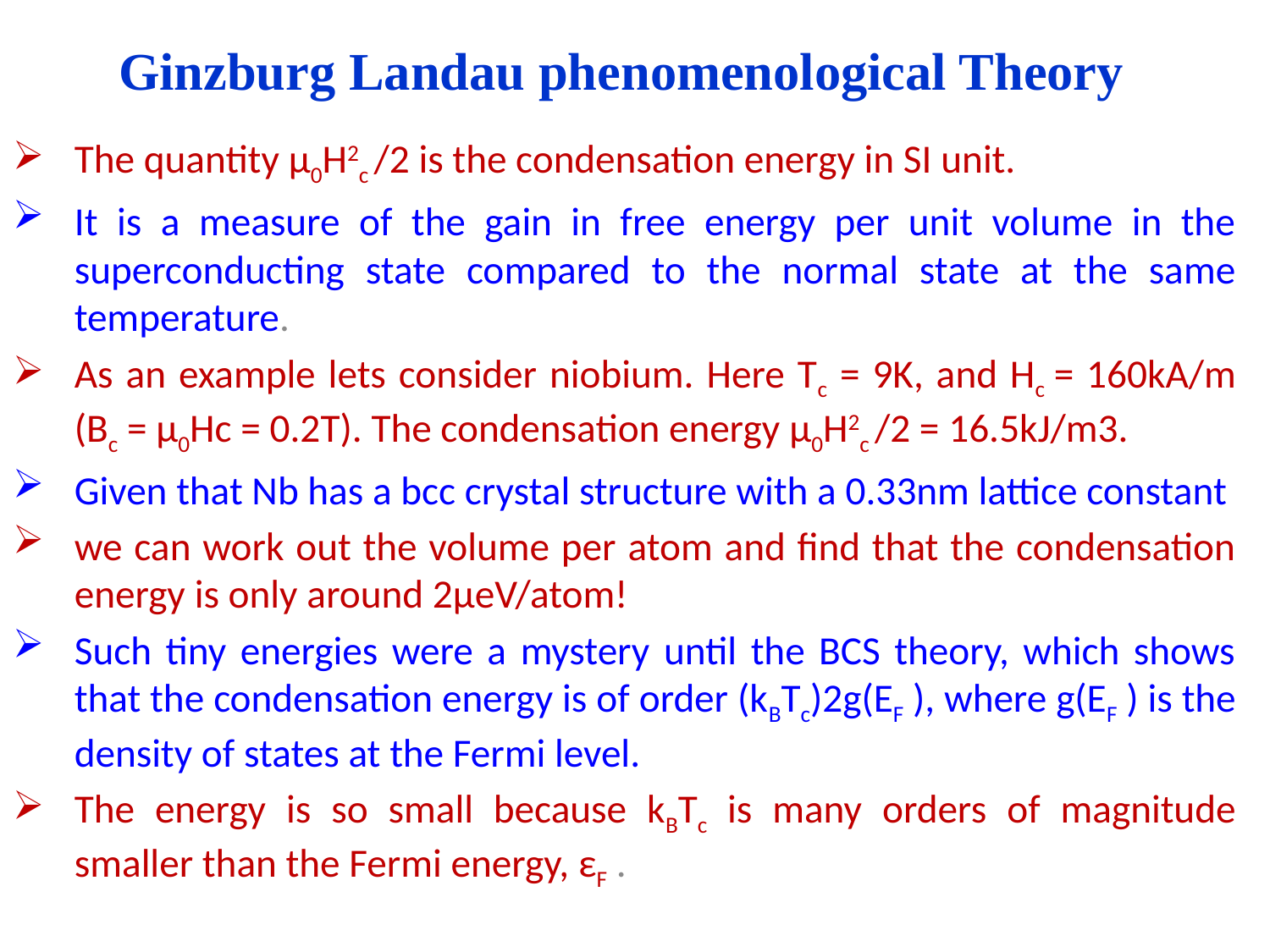

# Ginzburg Landau phenomenological Theory
The quantity μ0H2c /2 is the condensation energy in SI unit.
It is a measure of the gain in free energy per unit volume in the superconducting state compared to the normal state at the same temperature.
As an example lets consider niobium. Here Tc = 9K, and Hc = 160kA/m (Bc = μ0Hc = 0.2T). The condensation energy μ0H2c /2 = 16.5kJ/m3.
Given that Nb has a bcc crystal structure with a 0.33nm lattice constant
we can work out the volume per atom and find that the condensation energy is only around 2μeV/atom!
Such tiny energies were a mystery until the BCS theory, which shows that the condensation energy is of order (kBTc)2g(EF ), where g(EF ) is the density of states at the Fermi level.
The energy is so small because kBTc is many orders of magnitude smaller than the Fermi energy, εF .